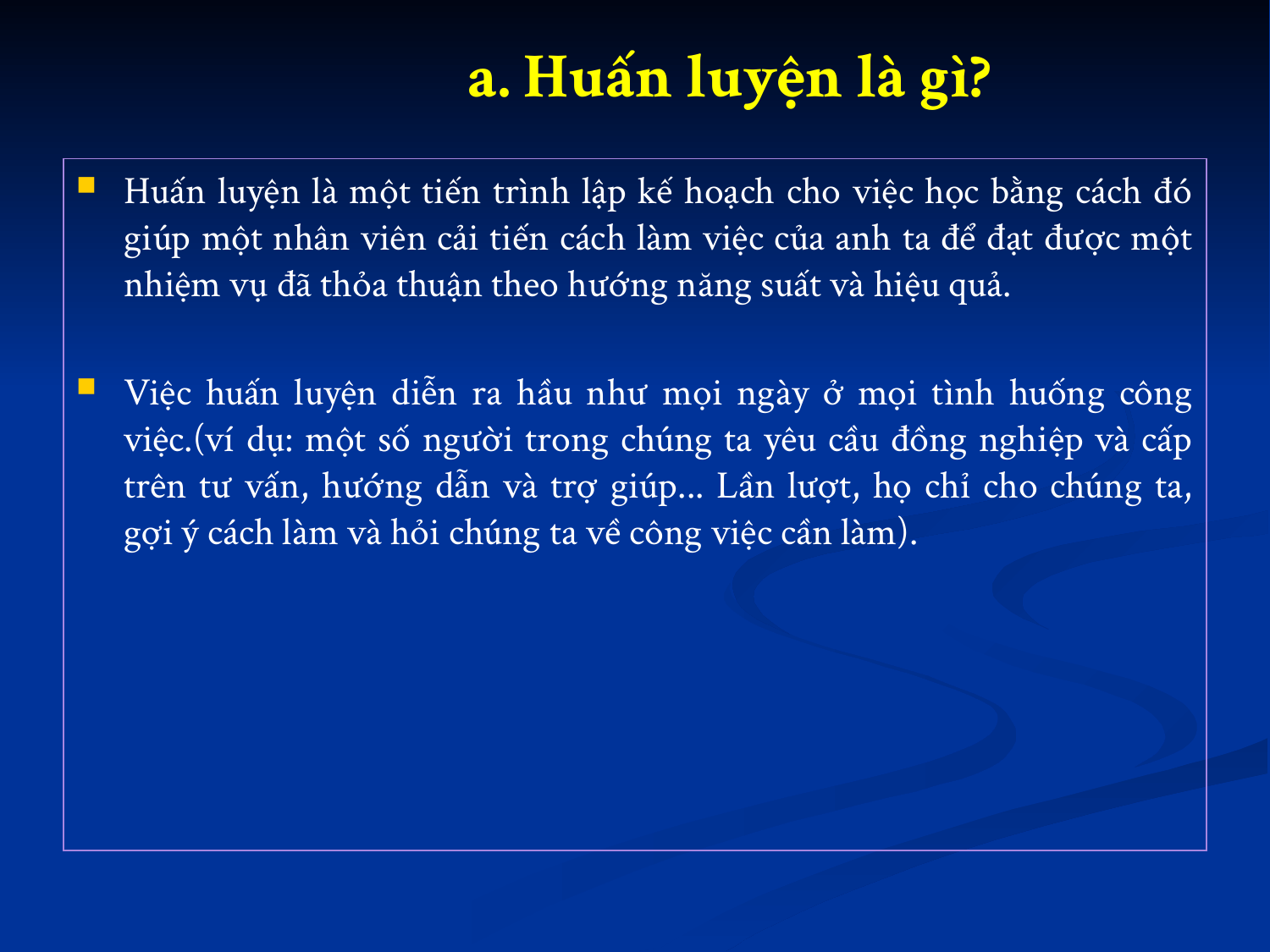

# a. Huấn luyện là gì?
Huấn luyện là một tiến trình lập kế hoạch cho việc học bằng cách đó giúp một nhân viên cải tiến cách làm việc của anh ta để đạt được một nhiệm vụ đã thỏa thuận theo hướng năng suất và hiệu quả.

Việc huấn luyện diễn ra hầu như mọi ngày ở mọi tình huống công việc.(ví dụ: một số người trong chúng ta yêu cầu đồng nghiệp và cấp trên tư vấn, hướng dẫn và trợ giúp... Lần lượt, họ chỉ cho chúng ta, gợi ý cách làm và hỏi chúng ta về công việc cần làm).